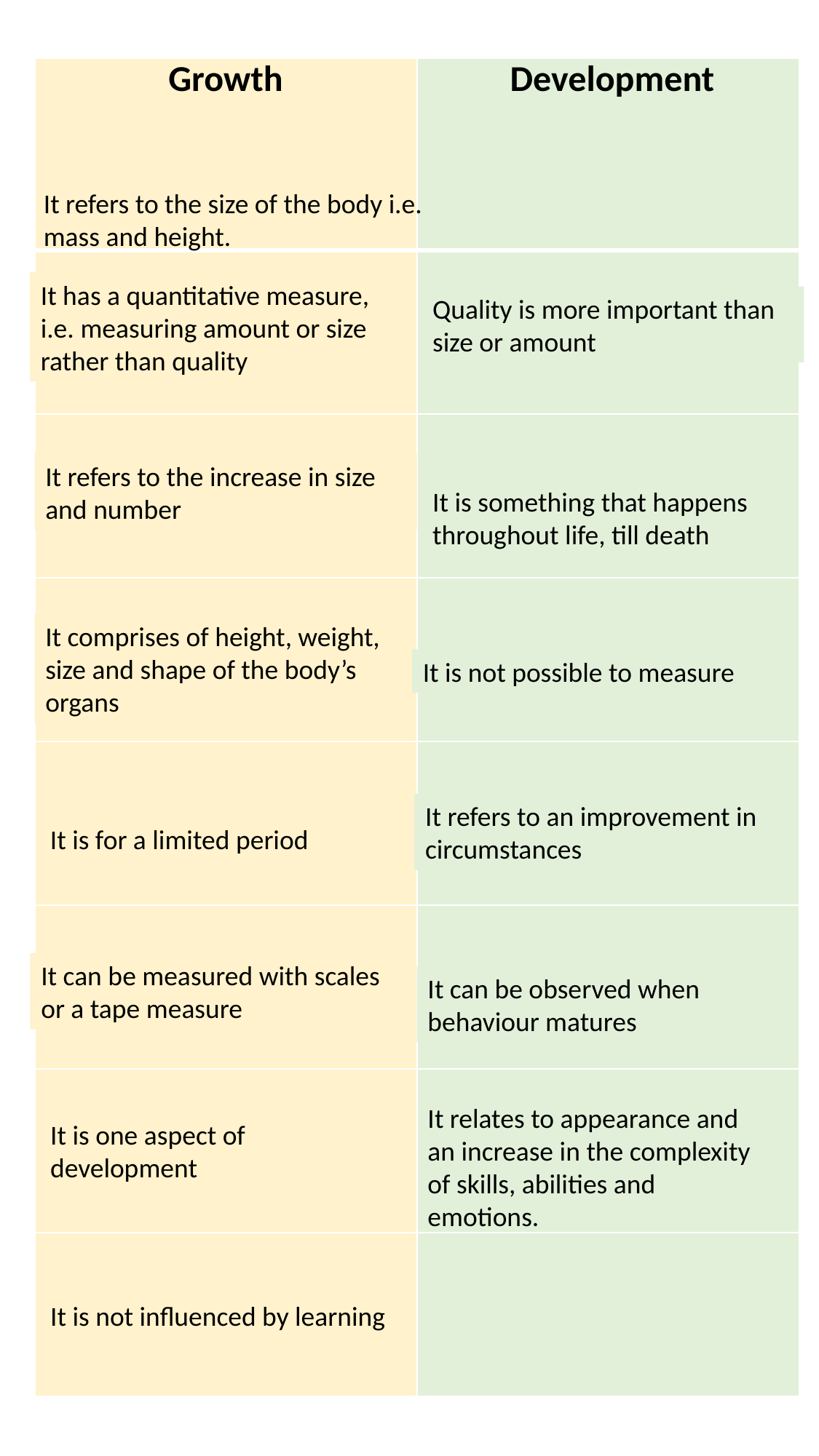

| Growth | Development |
| --- | --- |
|  |  |
|  |  |
|  |  |
|  |  |
|  |  |
|  |  |
|  |  |
It refers to the size of the body i.e. mass and height.
It has a quantitative measure, i.e. measuring amount or size rather than quality
Quality is more important than size or amount
It refers to the increase in size and number
It is something that happens throughout life, till death
It comprises of height, weight, size and shape of the body’s organs
It is not possible to measure
It refers to an improvement in circumstances
It is for a limited period
It can be measured with scales or a tape measure
It can be observed when behaviour matures
It relates to appearance and an increase in the complexity of skills, abilities and emotions.
It is one aspect of development
It is not influenced by learning